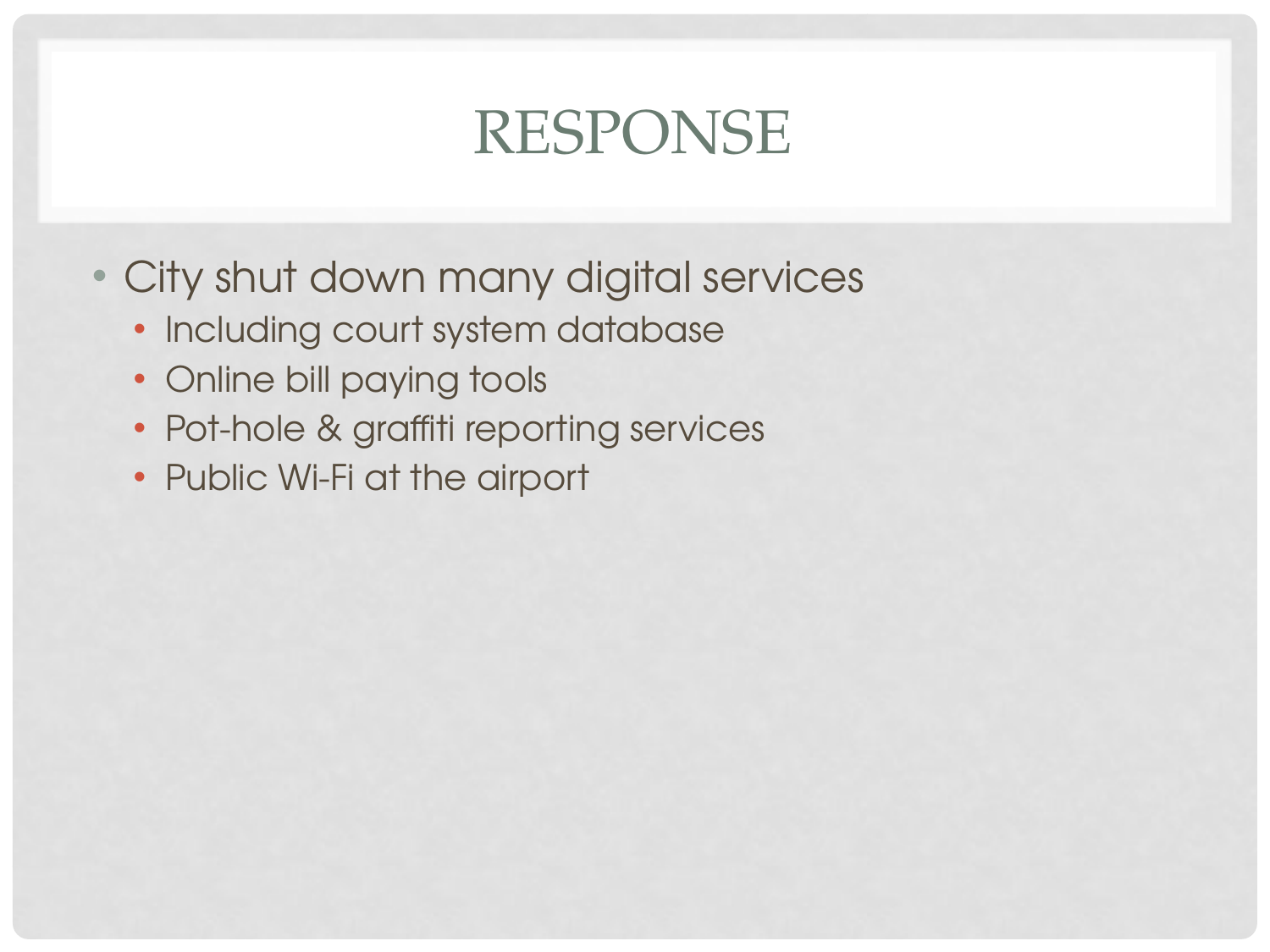

# response
City shut down many digital services
Including court system database
Online bill paying tools
Pot-hole & graffiti reporting services
Public Wi-Fi at the airport